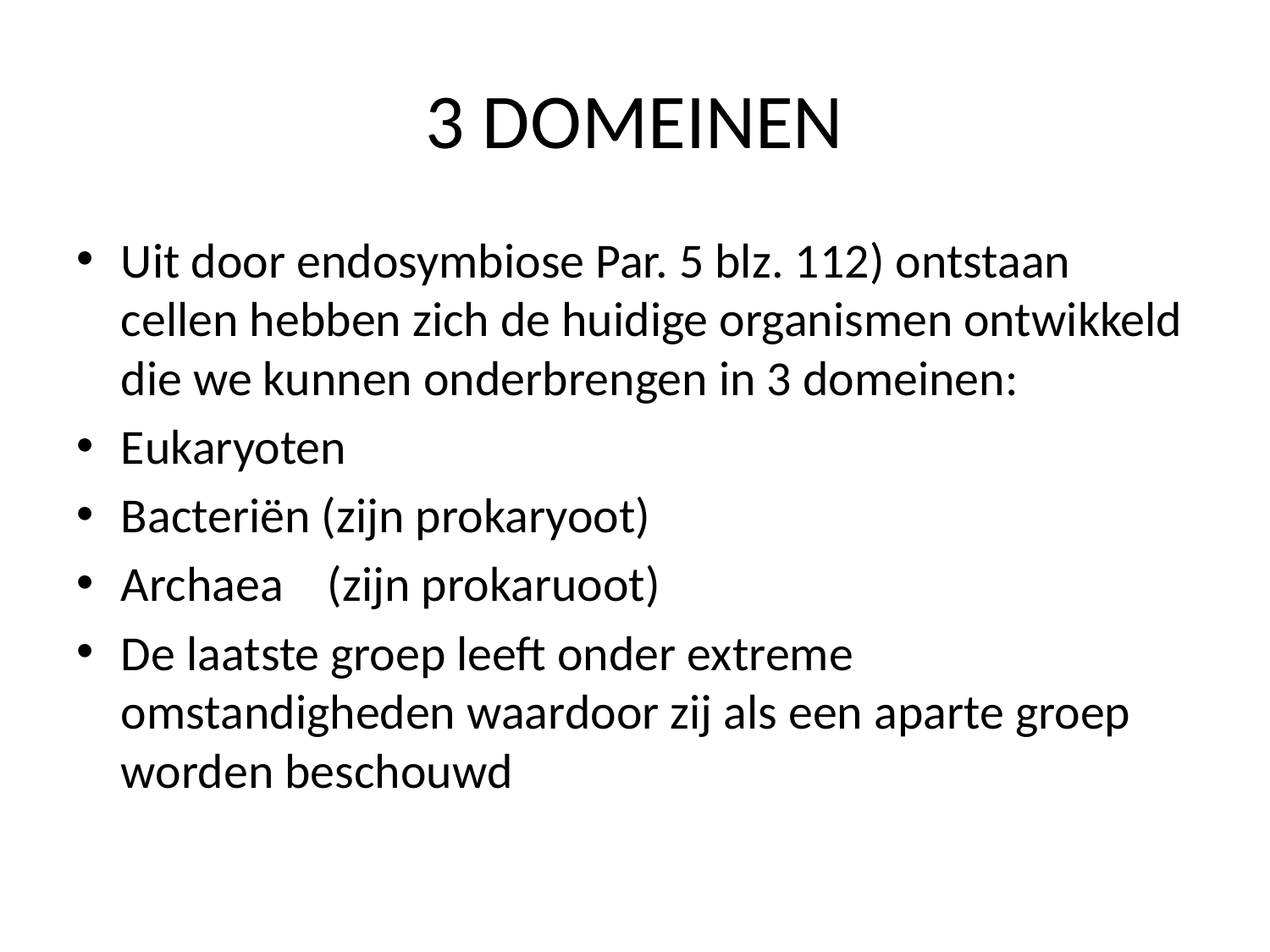

# 3 DOMEINEN
Uit door endosymbiose Par. 5 blz. 112) ontstaan cellen hebben zich de huidige organismen ontwikkeld die we kunnen onderbrengen in 3 domeinen:
Eukaryoten
Bacteriën (zijn prokaryoot)
Archaea    (zijn prokaruoot)
De laatste groep leeft onder extreme omstandigheden waardoor zij als een aparte groep worden beschouwd